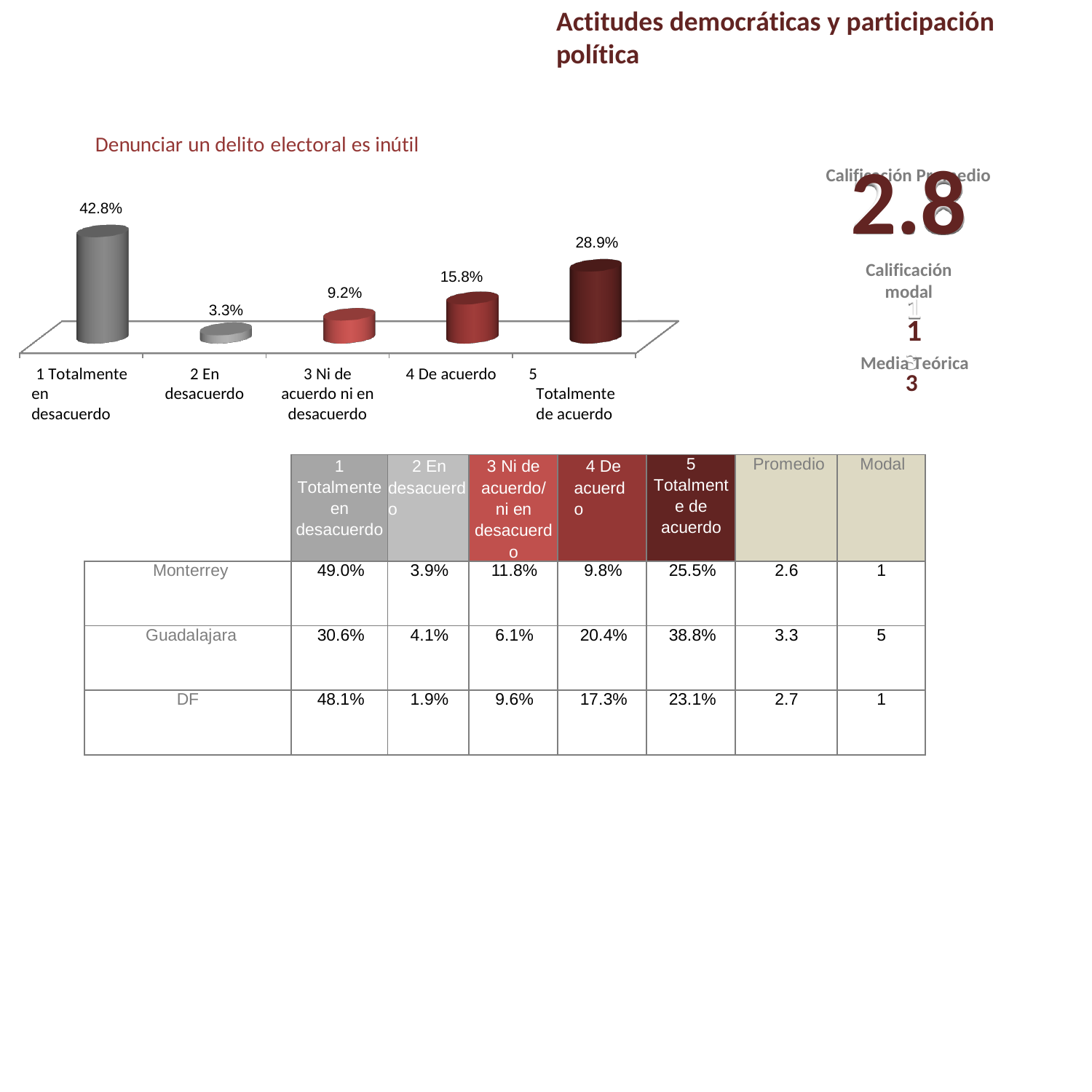

Actitudes democráticas y participación política

Denunciar un delito electoral es inútil
Calificación Promedio

2.8
Calificación modal

1
Media Teórica
3

42.8%
28.9%
15.8%

9.2%
3.3%

3 Ni de acuerdo ni en desacuerdo
1 Totalmente en desacuerdo
2 En desacuerdo
5 Totalmente de acuerdo
4 De acuerdo
|  | 1 Totalmente en desacuerdo | 2 En desacuerdo | 3 Ni de acuerdo/ ni en desacuerdo | 4 De acuerdo | 5 Totalmente de acuerdo | Promedio | Modal |
| --- | --- | --- | --- | --- | --- | --- | --- |
| Monterrey | 49.0% | 3.9% | 11.8% | 9.8% | 25.5% | 2.6 | 1 |
| Guadalajara | 30.6% | 4.1% | 6.1% | 20.4% | 38.8% | 3.3 | 5 |
| DF | 48.1% | 1.9% | 9.6% | 17.3% | 23.1% | 2.7 | 1 |